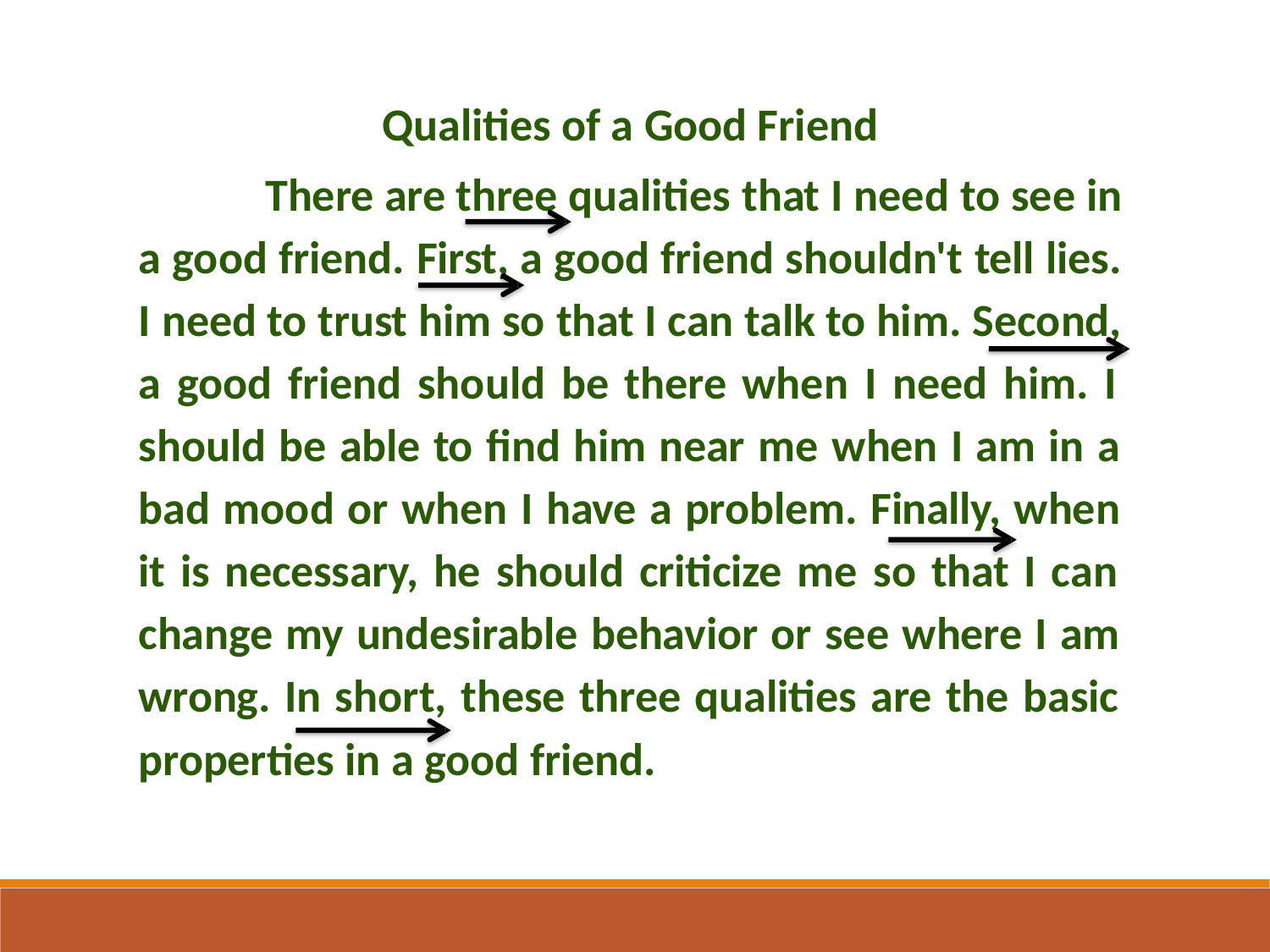

Qualities of a Good Friend
There are three qualities that I need to see in  a good friend. First, a good friend shouldn't tell lies.  I need to trust him so that I can talk to him. Second,  a good friend should be there when I need him. I  should be able to find him near me when I am in a  bad mood or when I have a problem. Finally, when  it is necessary, he should criticize me so that I can  change my undesirable behavior or see where I am  wrong. In short, these three qualities are the basic  properties in a good friend.